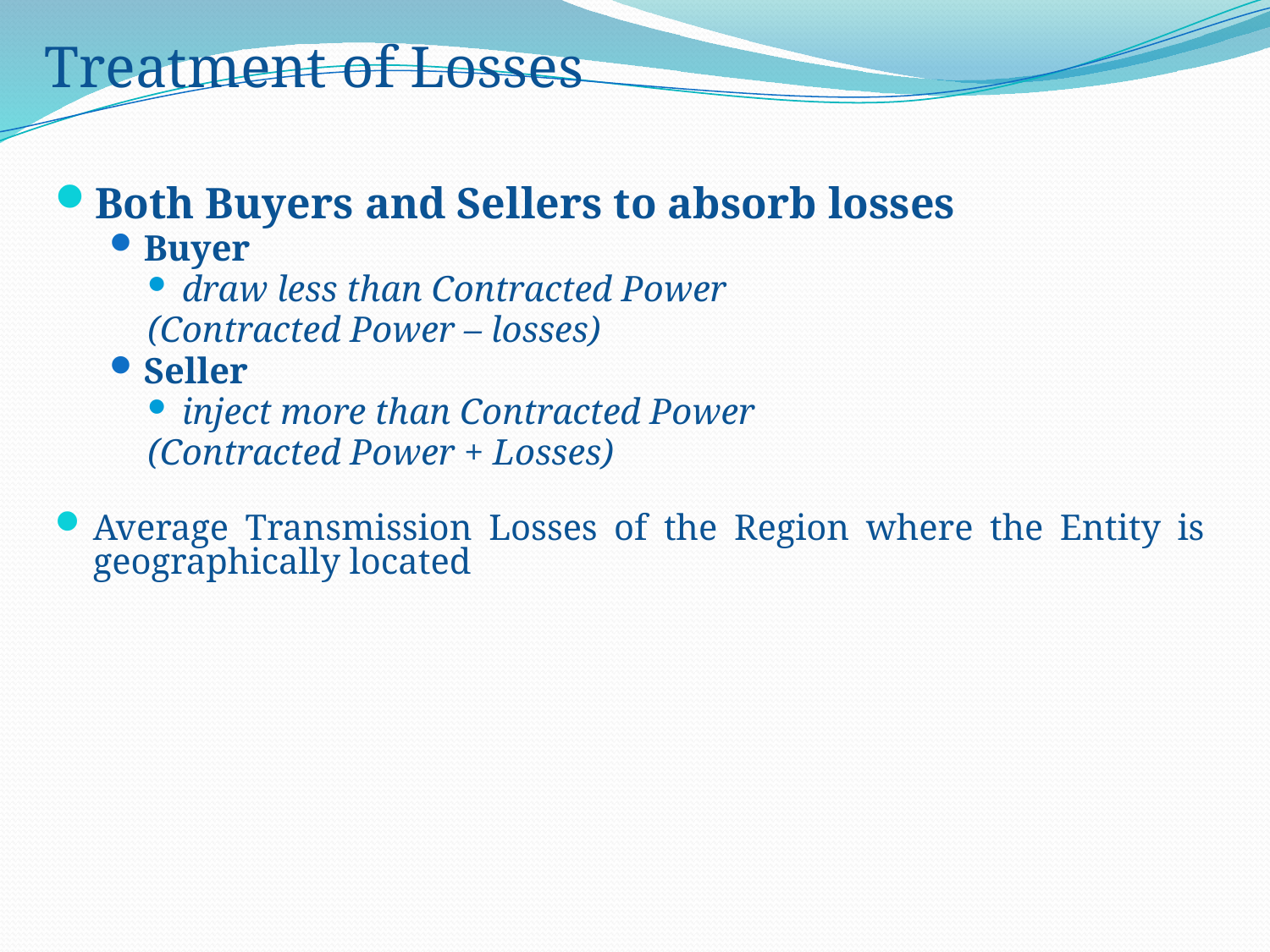

Treatment of Losses
Both Buyers and Sellers to absorb losses
Buyer
draw less than Contracted Power
(Contracted Power – losses)
Seller
inject more than Contracted Power
(Contracted Power + Losses)

Average Transmission Losses of the Region where the Entity is geographically located